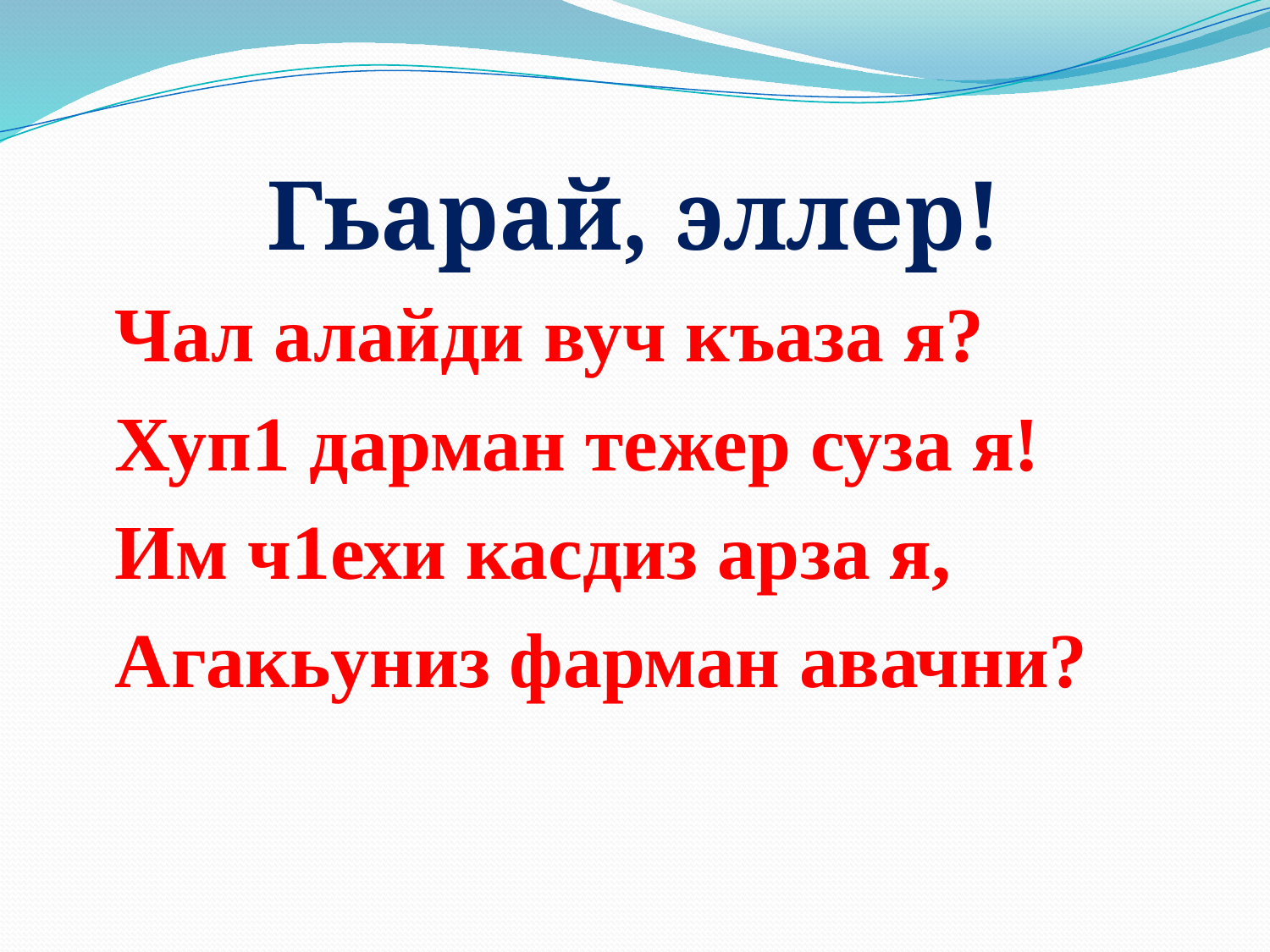

Гьарай, эллер!
  Чал алайди вуч къаза я?
  Хуп1 дарман тежер суза я!
  Им ч1ехи касдиз арза я,
  Агакьуниз фарман авачни?